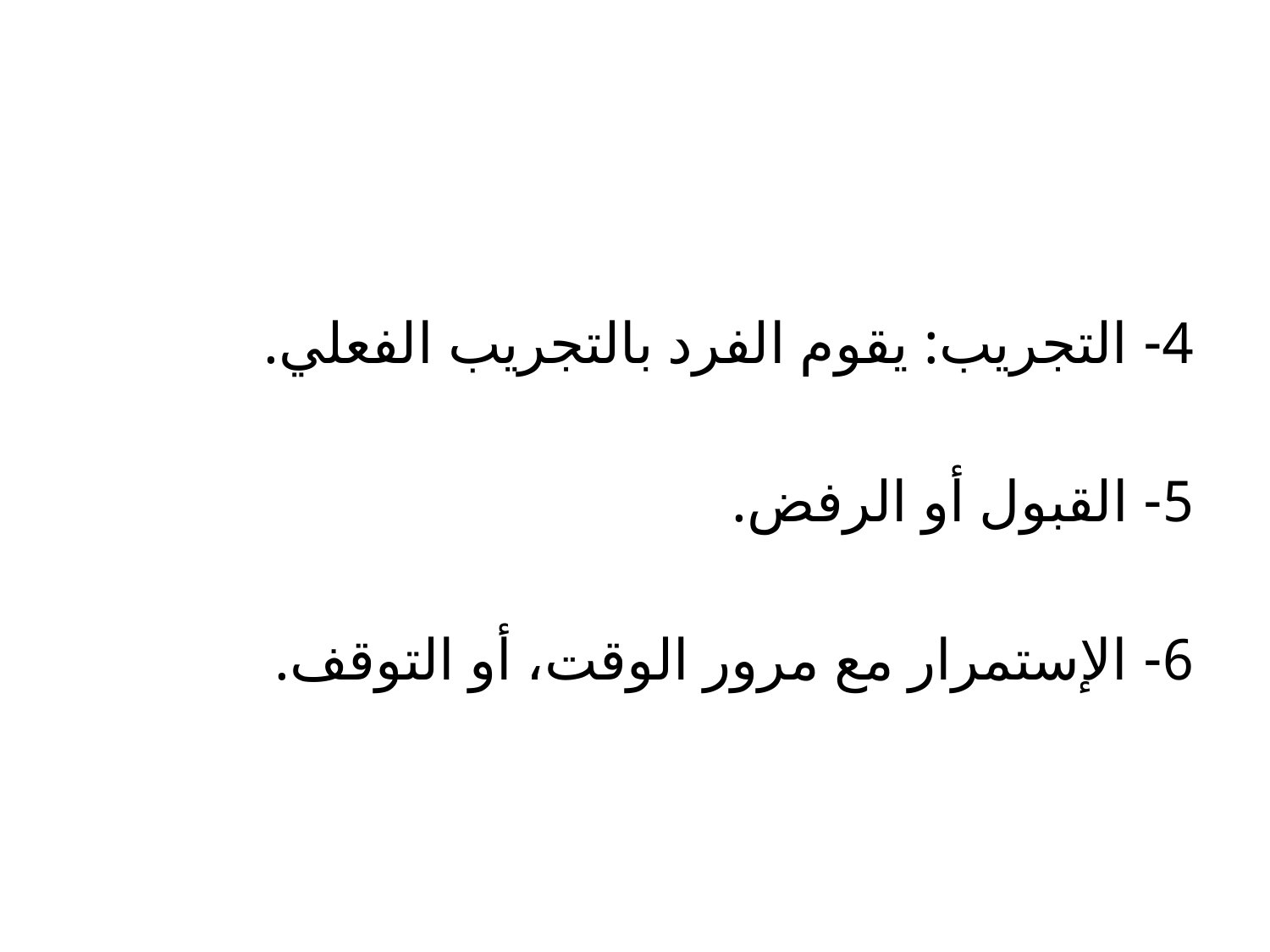

#

4- التجريب: يقوم الفرد بالتجريب الفعلي.

5- القبول أو الرفض.

6- الإستمرار مع مرور الوقت، أو التوقف.